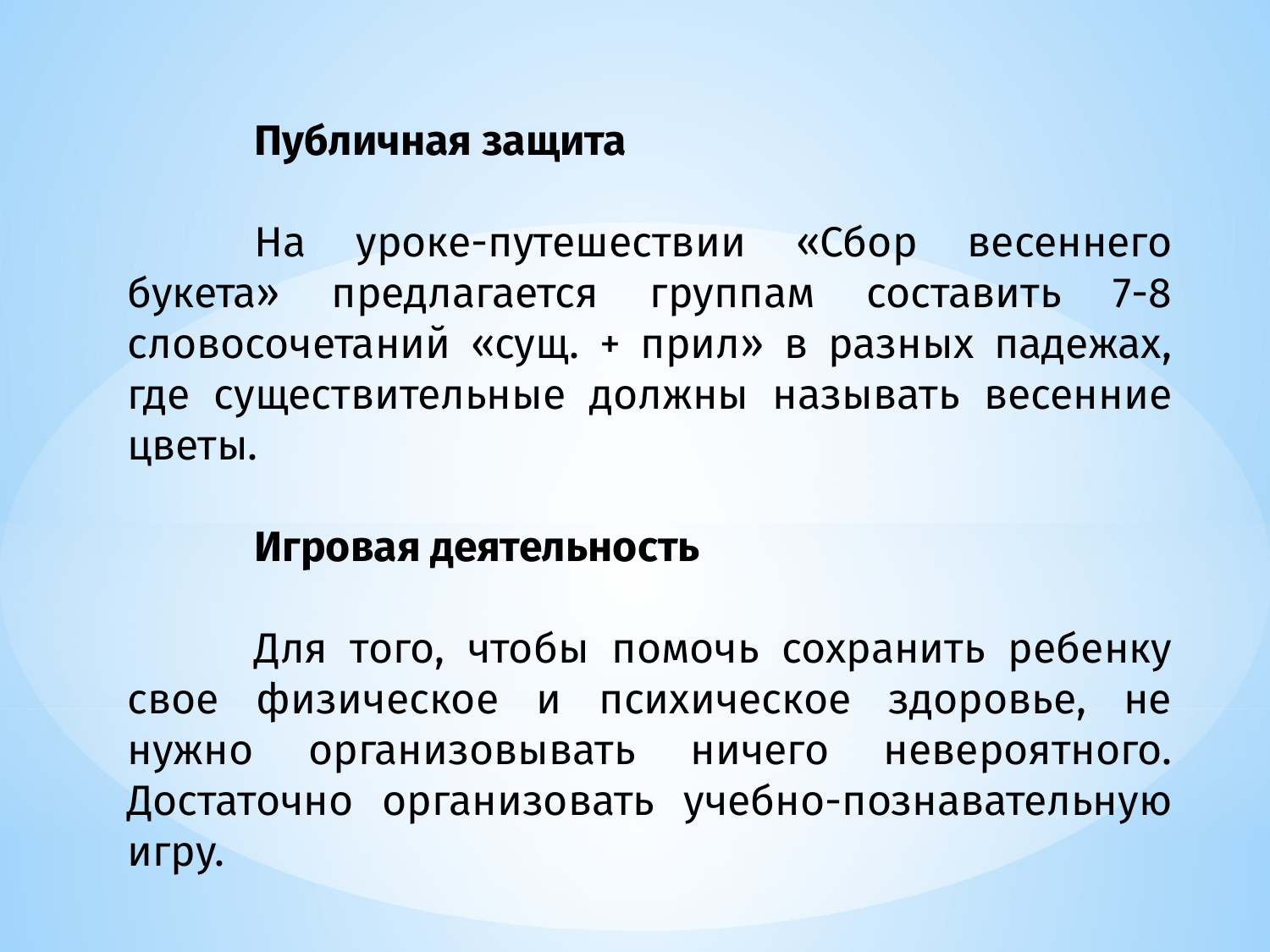

Публичная защита

	На уроке-путешествии «Сбор весеннего букета» предлагается группам составить 7-8 словосочетаний «сущ. + прил» в разных падежах, где существительные должны называть весенние цветы.

	Игровая деятельность

	Для того, чтобы помочь сохранить ребенку свое физическое и психическое здоровье, не нужно организовывать ничего невероятного. Достаточно организовать учебно-познавательную игру.